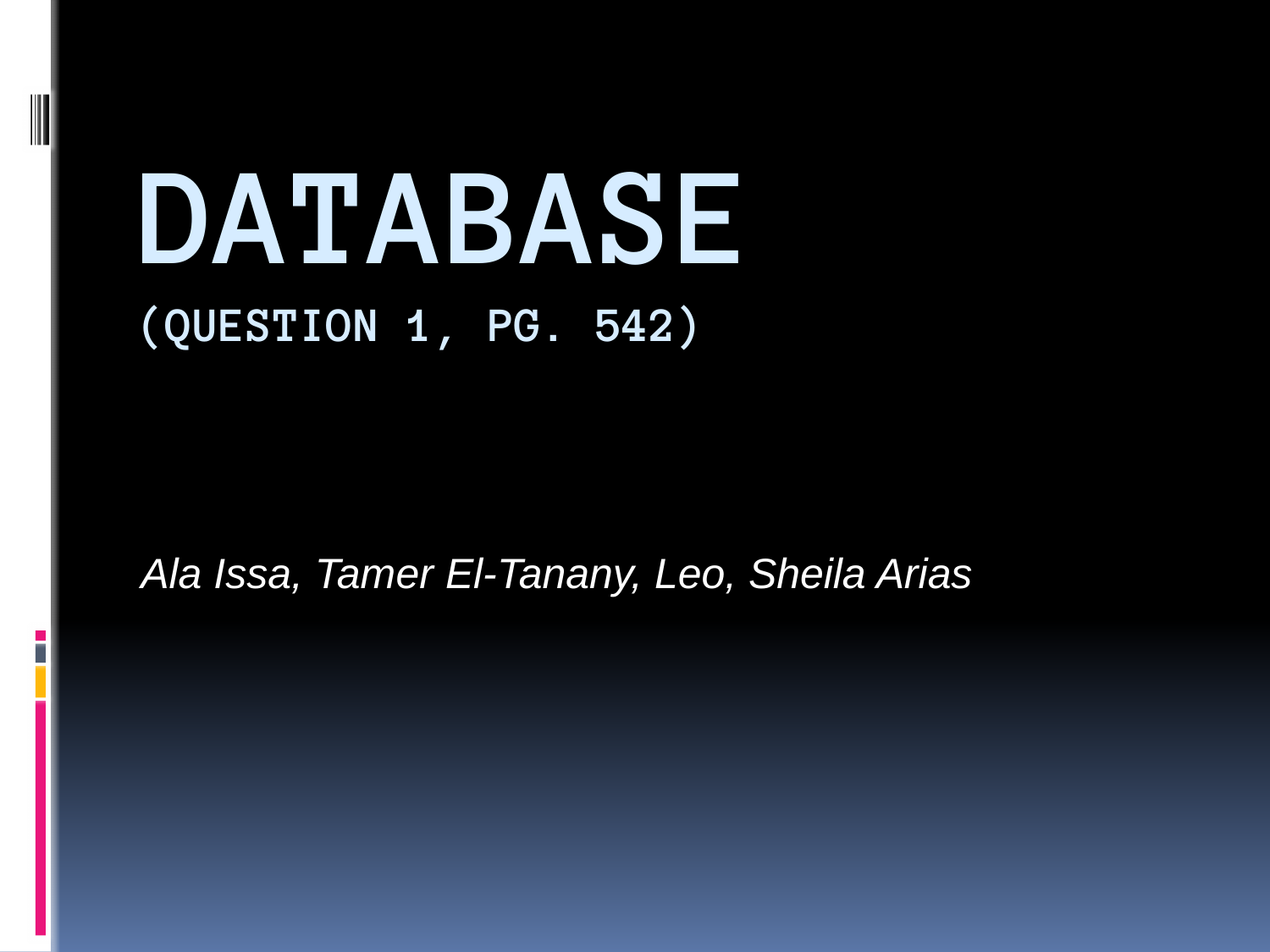

# Database (Question 1, pg. 542)
Ala Issa, Tamer El-Tanany, Leo, Sheila Arias